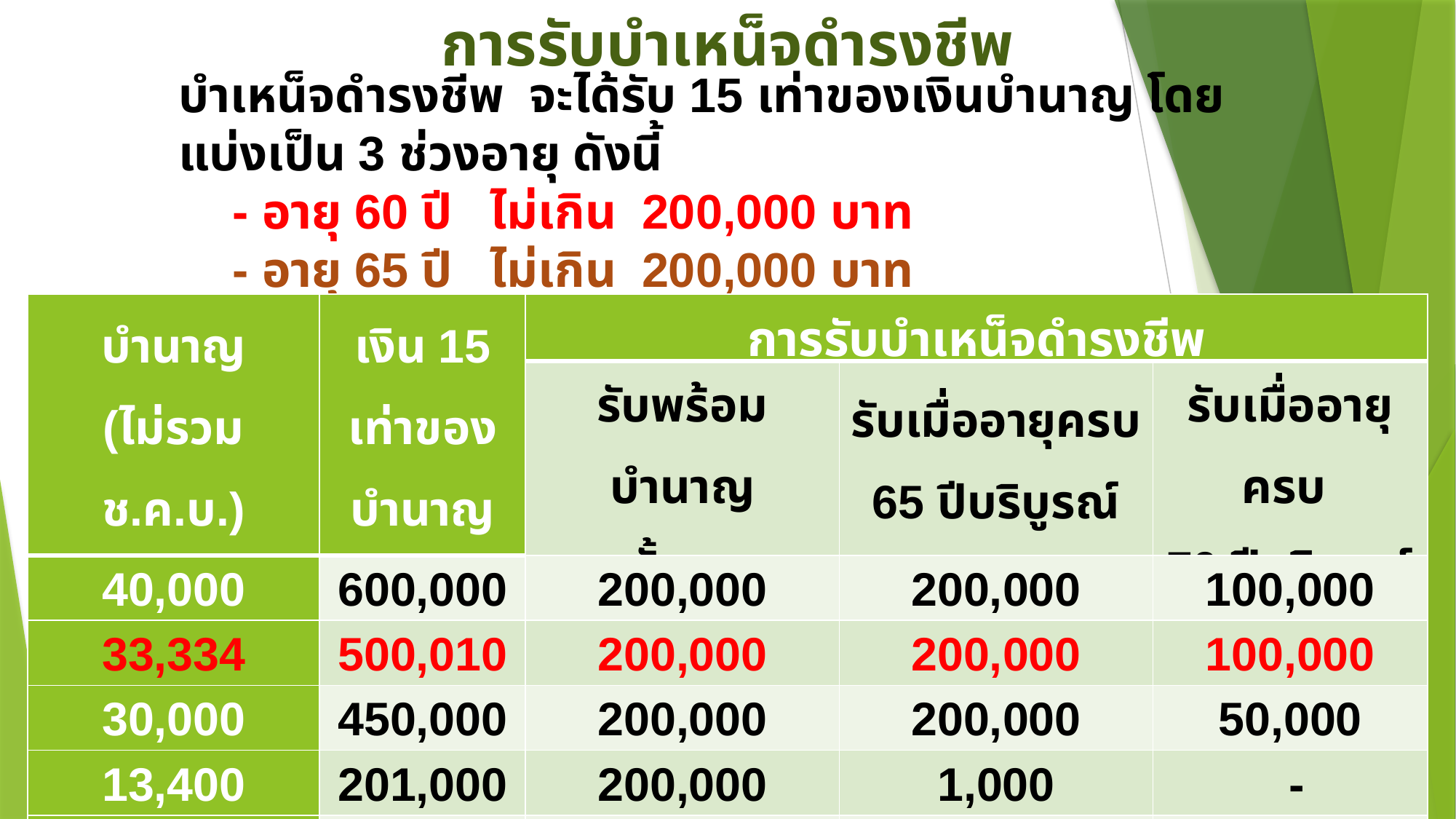

# การรับบำเหน็จดำรงชีพ
บำเหน็จดำรงชีพ  จะได้รับ 15 เท่าของเงินบำนาญ โดยแบ่งเป็น 3 ช่วงอายุ ดังนี้
    - อายุ 60 ปี   ไม่เกิน  200,000 บาท
    - อายุ 65 ปี   ไม่เกิน  200,000 บาท
    - อายุ 70 ปี   ไม่เกิน  100,000 บาท
| บำนาญ (ไม่รวม ช.ค.บ.) | เงิน 15 เท่าของบำนาญ | การรับบำเหน็จดำรงชีพ |  |  |
| --- | --- | --- | --- | --- |
|  |  | รับพร้อมบำนาญ ครั้งแรก | รับเมื่ออายุครบ 65 ปีบริบูรณ์ | รับเมื่ออายุครบ 70 ปีบริบูรณ์ |
| 40,000 | 600,000 | 200,000 | 200,000 | 100,000 |
| 33,334 | 500,010 | 200,000 | 200,000 | 100,000 |
| 30,000 | 450,000 | 200,000 | 200,000 | 50,000 |
| 13,400 | 201,000 | 200,000 | 1,000 | - |
| 13,000 | 195,000 | 195,000 | - |  |